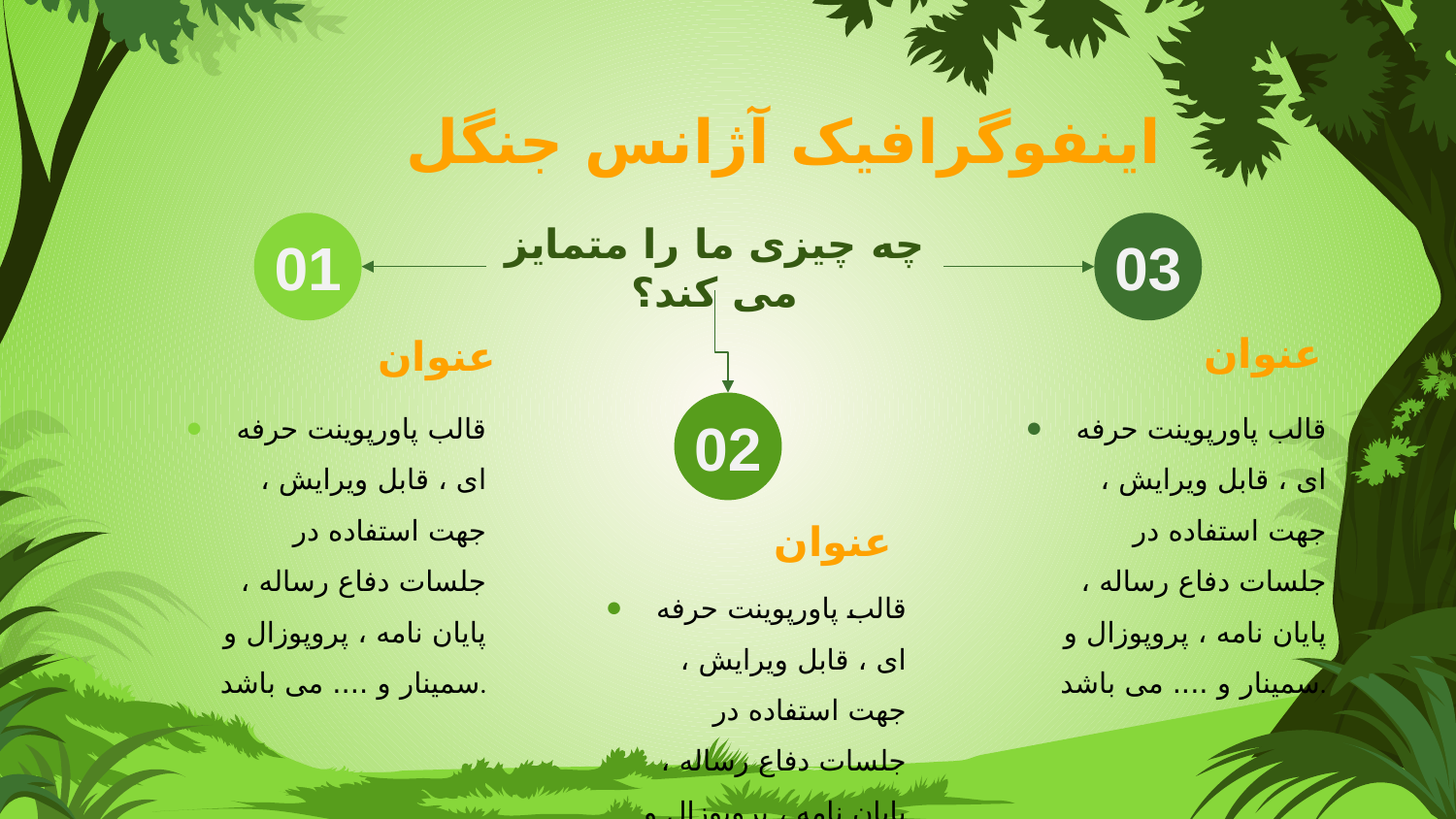

# اینفوگرافیک آژانس جنگل

01
عنوان
قالب پاورپوينت حرفه ای ، قابل ویرایش ، جهت استفاده در جلسات دفاع رساله ، پایان نامه ، پروپوزال و سمینار و .... می باشد.

03
عنوان
قالب پاورپوينت حرفه ای ، قابل ویرایش ، جهت استفاده در جلسات دفاع رساله ، پایان نامه ، پروپوزال و سمینار و .... می باشد.
چه چیزی ما را متمایز می کند؟

02
عنوان
قالب پاورپوينت حرفه ای ، قابل ویرایش ، جهت استفاده در جلسات دفاع رساله ، پایان نامه ، پروپوزال و سمینار و .... می باشد.